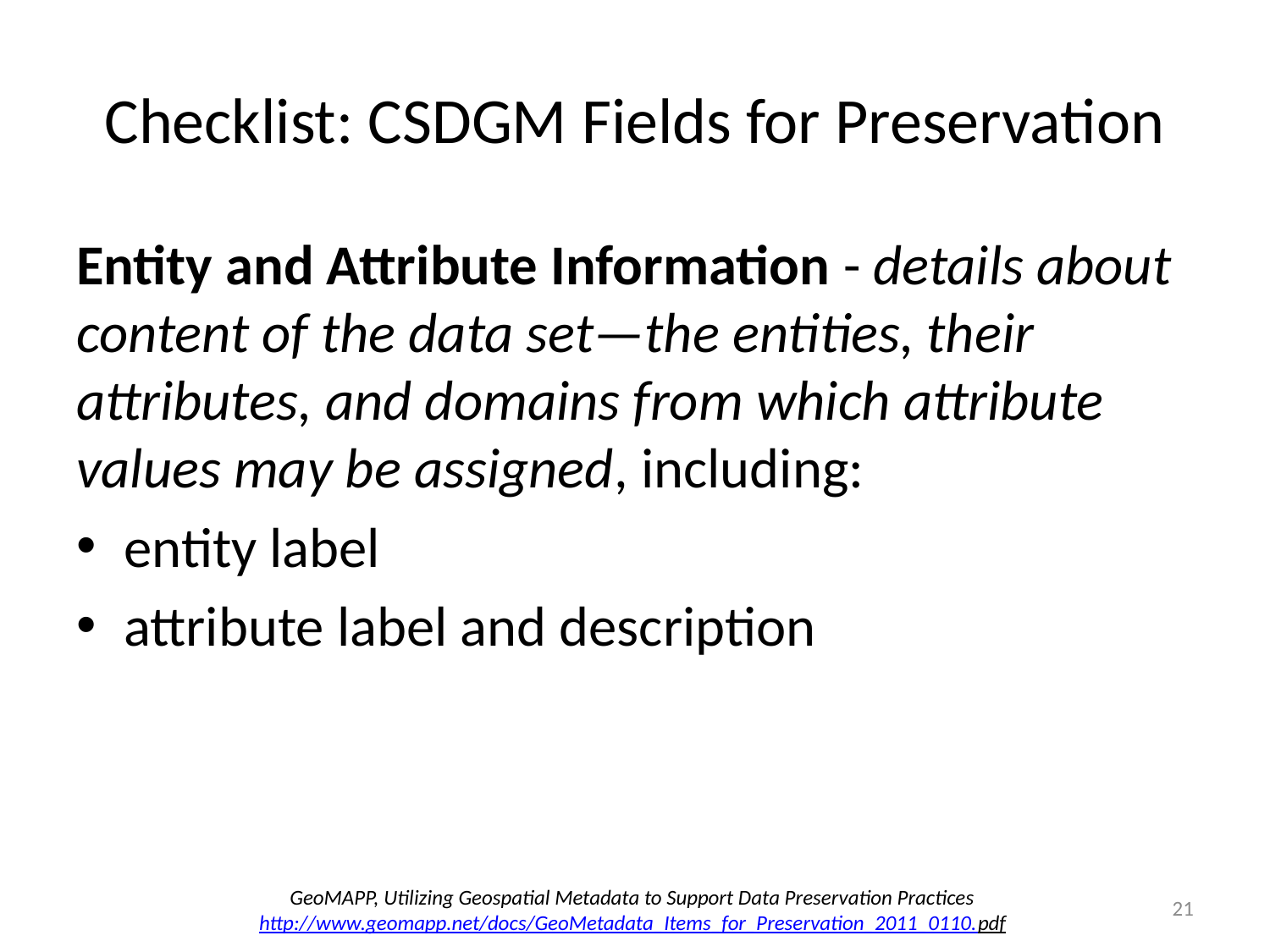

# Checklist: CSDGM Fields for Preservation
Entity and Attribute Information - details about content of the data set—the entities, their attributes, and domains from which attribute values may be assigned, including:
entity label
attribute label and description
GeoMAPP, Utilizing Geospatial Metadata to Support Data Preservation Practices
http://www.geomapp.net/docs/GeoMetadata_Items_for_Preservation_2011_0110.pdf
21